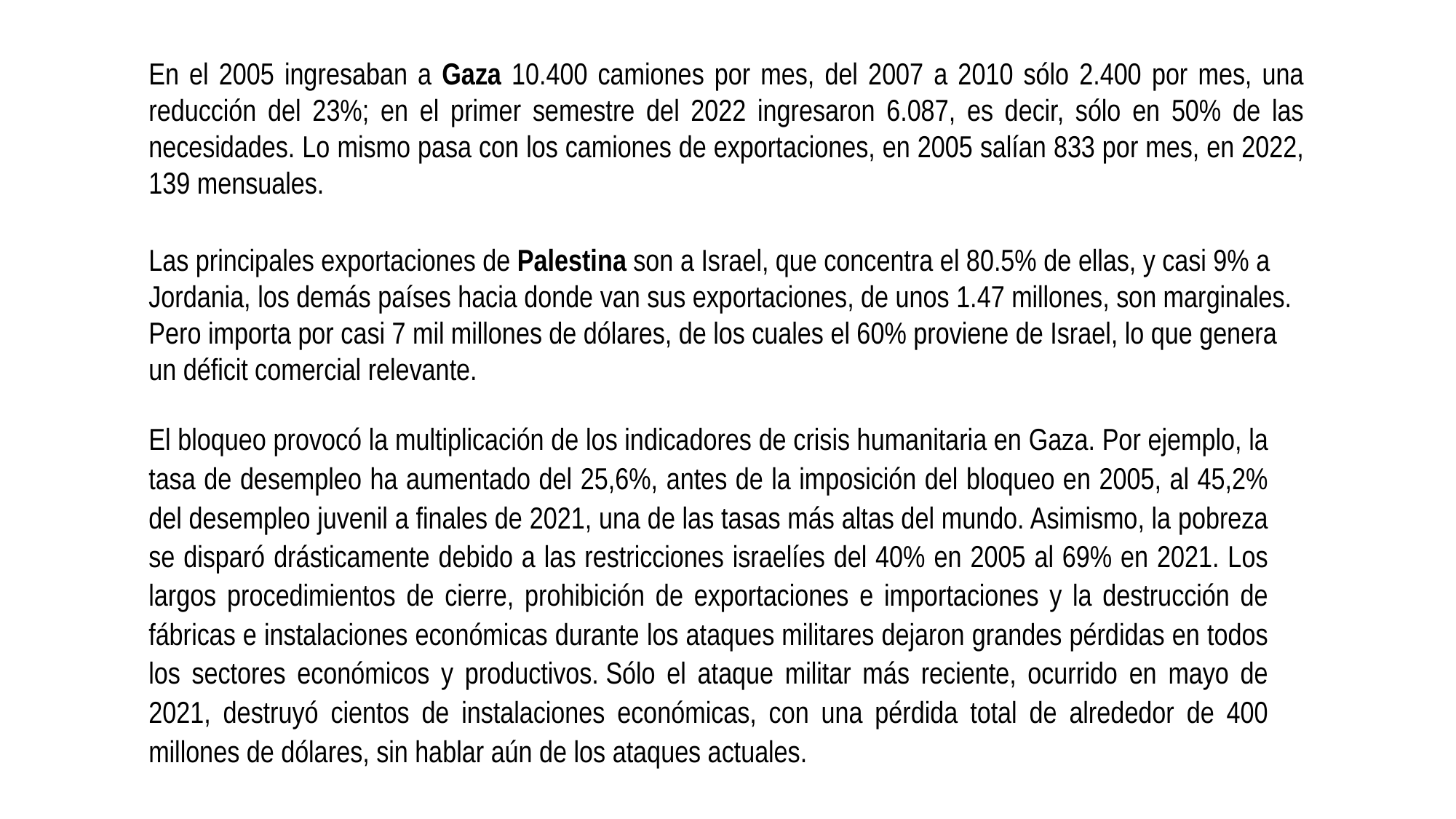

En el 2005 ingresaban a Gaza 10.400 camiones por mes, del 2007 a 2010 sólo 2.400 por mes, una reducción del 23%; en el primer semestre del 2022 ingresaron 6.087, es decir, sólo en 50% de las necesidades. Lo mismo pasa con los camiones de exportaciones, en 2005 salían 833 por mes, en 2022, 139 mensuales.
Las principales exportaciones de Palestina son a Israel, que concentra el 80.5% de ellas, y casi 9% a Jordania, los demás países hacia donde van sus exportaciones, de unos 1.47 millones, son marginales. Pero importa por casi 7 mil millones de dólares, de los cuales el 60% proviene de Israel, lo que genera un déficit comercial relevante.
El bloqueo provocó la multiplicación de los indicadores de crisis humanitaria en Gaza. Por ejemplo, la tasa de desempleo ha aumentado del 25,6%, antes de la imposición del bloqueo en 2005, al 45,2% del desempleo juvenil a finales de 2021, una de las tasas más altas del mundo. Asimismo, la pobreza se disparó drásticamente debido a las restricciones israelíes del 40% en 2005 al 69% en 2021. Los largos procedimientos de cierre, prohibición de exportaciones e importaciones y la destrucción de fábricas e instalaciones económicas durante los ataques militares dejaron grandes pérdidas en todos los sectores económicos y productivos. Sólo el ataque militar más reciente, ocurrido en mayo de 2021, destruyó cientos de instalaciones económicas, con una pérdida total de alrededor de 400 millones de dólares, sin hablar aún de los ataques actuales.